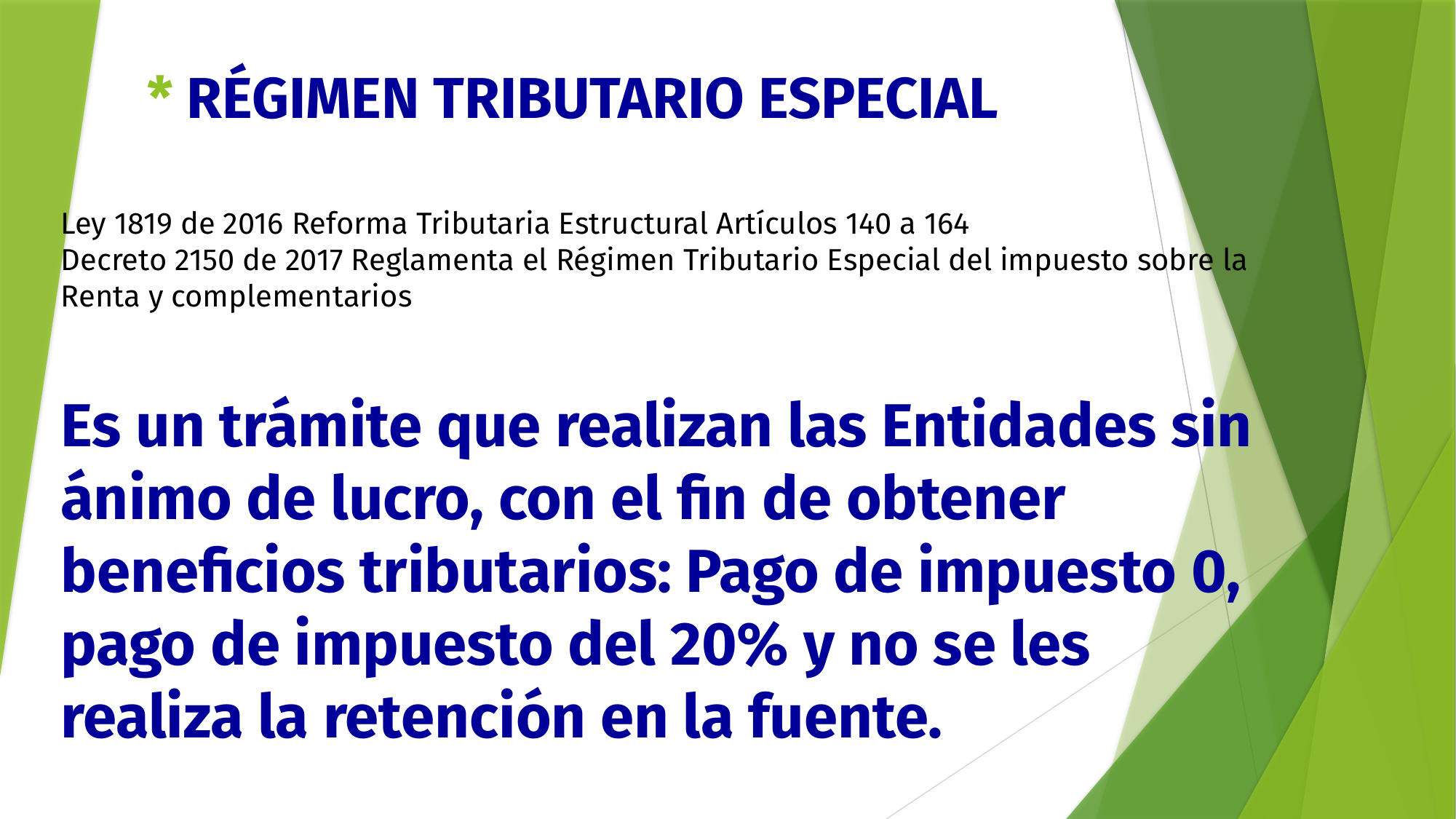

# * RÉGIMEN TRIBUTARIO ESPECIAL Ley 1819 de 2016 Reforma Tributaria Estructural Artículos 140 a 164 Decreto 2150 de 2017 Reglamenta el Régimen Tributario Especial del impuesto sobre la Renta y complementarios Es un trámite que realizan las Entidades sin ánimo de lucro, con el fin de obtener beneficios tributarios: Pago de impuesto 0, pago de impuesto del 20% y no se les realiza la retención en la fuente.